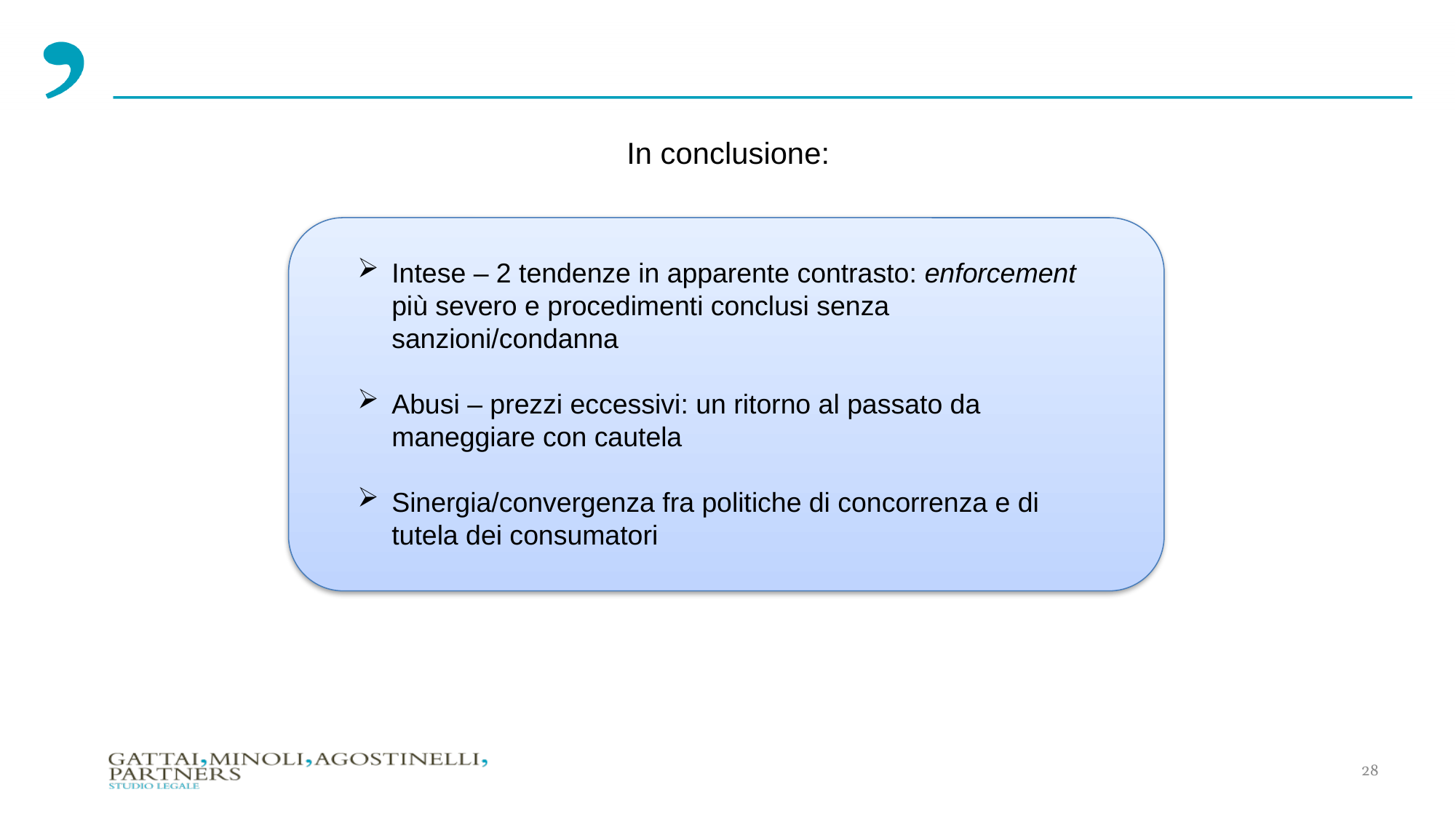

In conclusione:

Intese – 2 tendenze in apparente contrasto: enforcement più severo e procedimenti conclusi senza sanzioni/condanna

Abusi – prezzi eccessivi: un ritorno al passato da maneggiare con cautela

Sinergia/convergenza fra politiche di concorrenza e di tutela dei consumatori
28